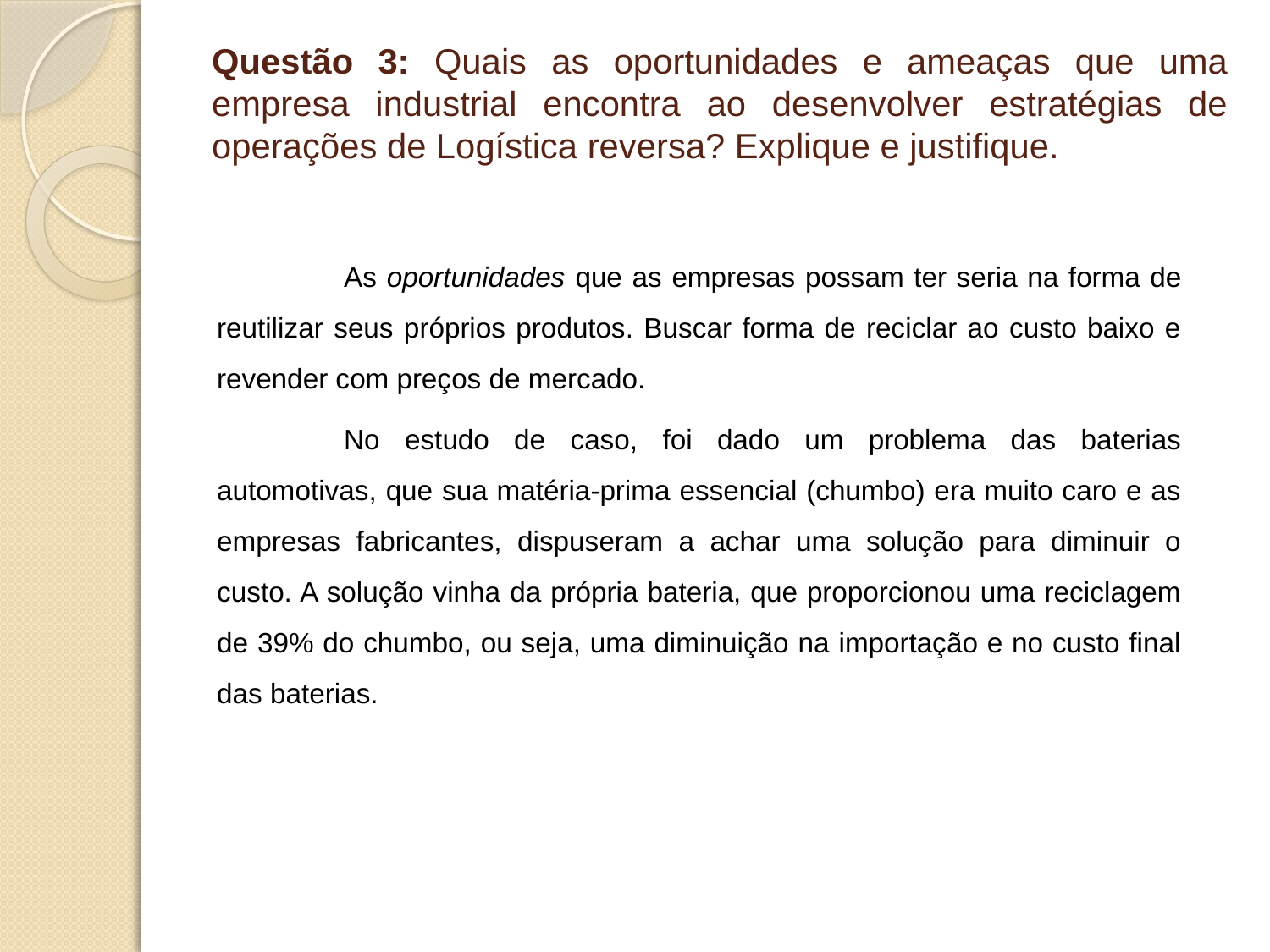

# Questão 3: Quais as oportunidades e ameaças que uma empresa industrial encontra ao desenvolver estratégias de operações de Logística reversa? Explique e justifique.
		As oportunidades que as empresas possam ter seria na forma de reutilizar seus próprios produtos. Buscar forma de reciclar ao custo baixo e revender com preços de mercado.
		No estudo de caso, foi dado um problema das baterias automotivas, que sua matéria-prima essencial (chumbo) era muito caro e as empresas fabricantes, dispuseram a achar uma solução para diminuir o custo. A solução vinha da própria bateria, que proporcionou uma reciclagem de 39% do chumbo, ou seja, uma diminuição na importação e no custo final das baterias.